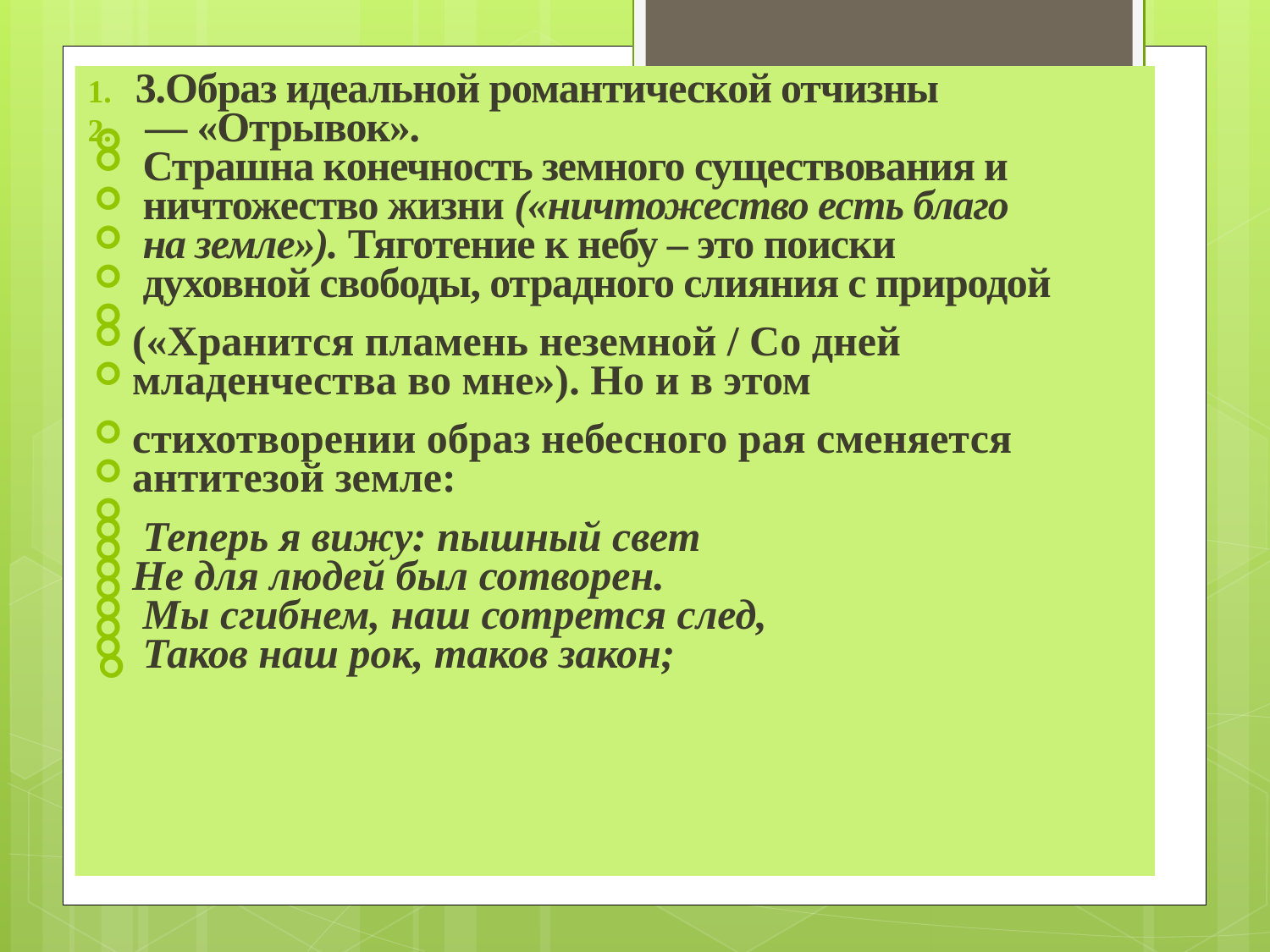

3.Образ идеальной романтической отчизны

 — «Отрывок».

 Страшна конечность земного существования и

 ничтожество жизни («ничтожество есть благо

 на земле»). Тяготение к небу – это поиски

 духовной свободы, отрадного слияния с природой

(«Хранится пламень неземной / Со дней

младенчества во мне»). Но и в этом

стихотворении образ небесного рая сменяется

антитезой земле:

 Теперь я вижу: пышный свет

Не для людей был сотворен.

 Мы сгибнем, наш сотрется след,

 Таков наш рок, таков закон;

#